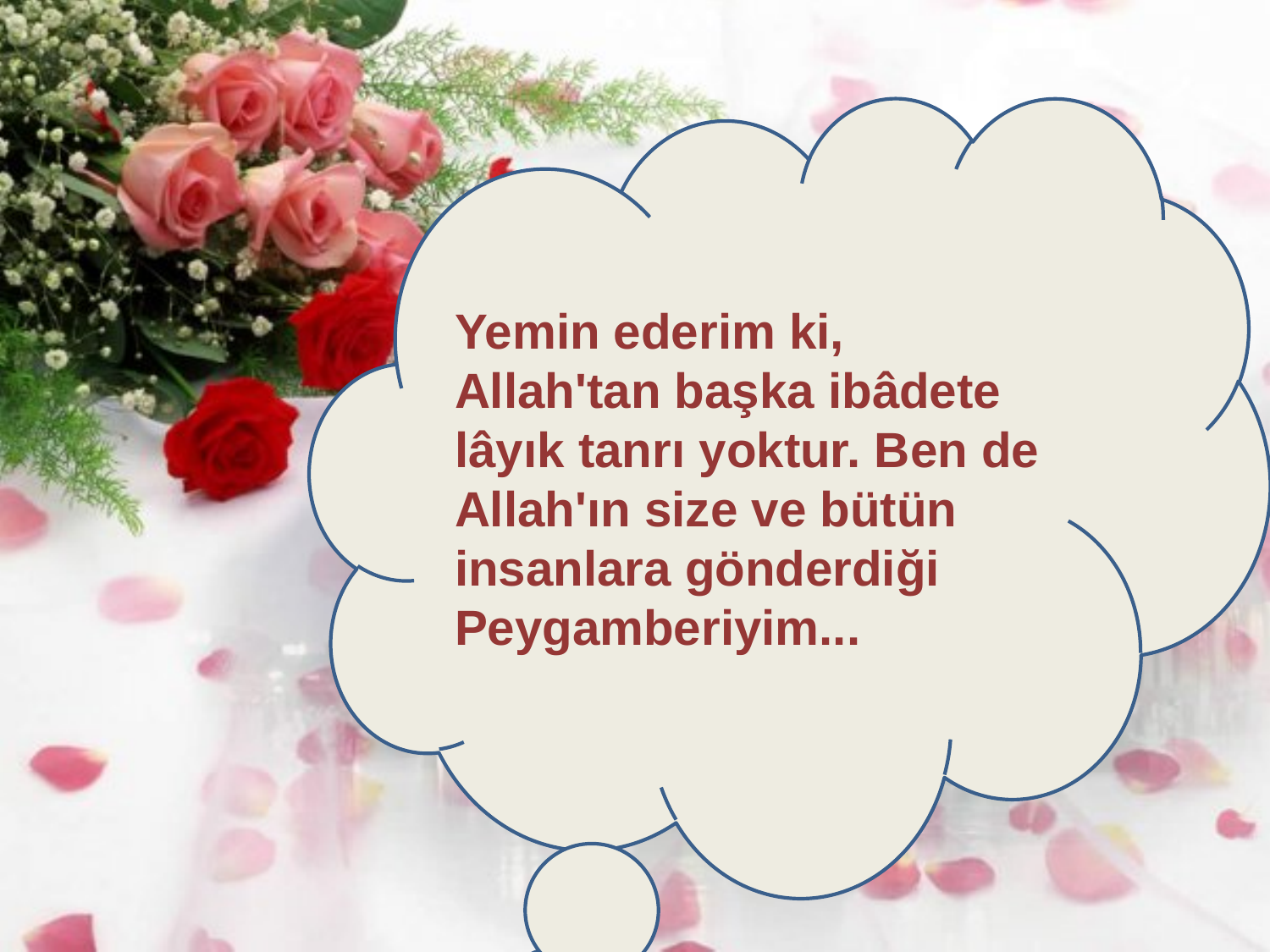

Yemin ederim ki, Allah'tan başka ibâdete lâyık tanrı yoktur. Ben de Allah'ın size ve bütün insanlara gönderdiği Peygamberiyim...